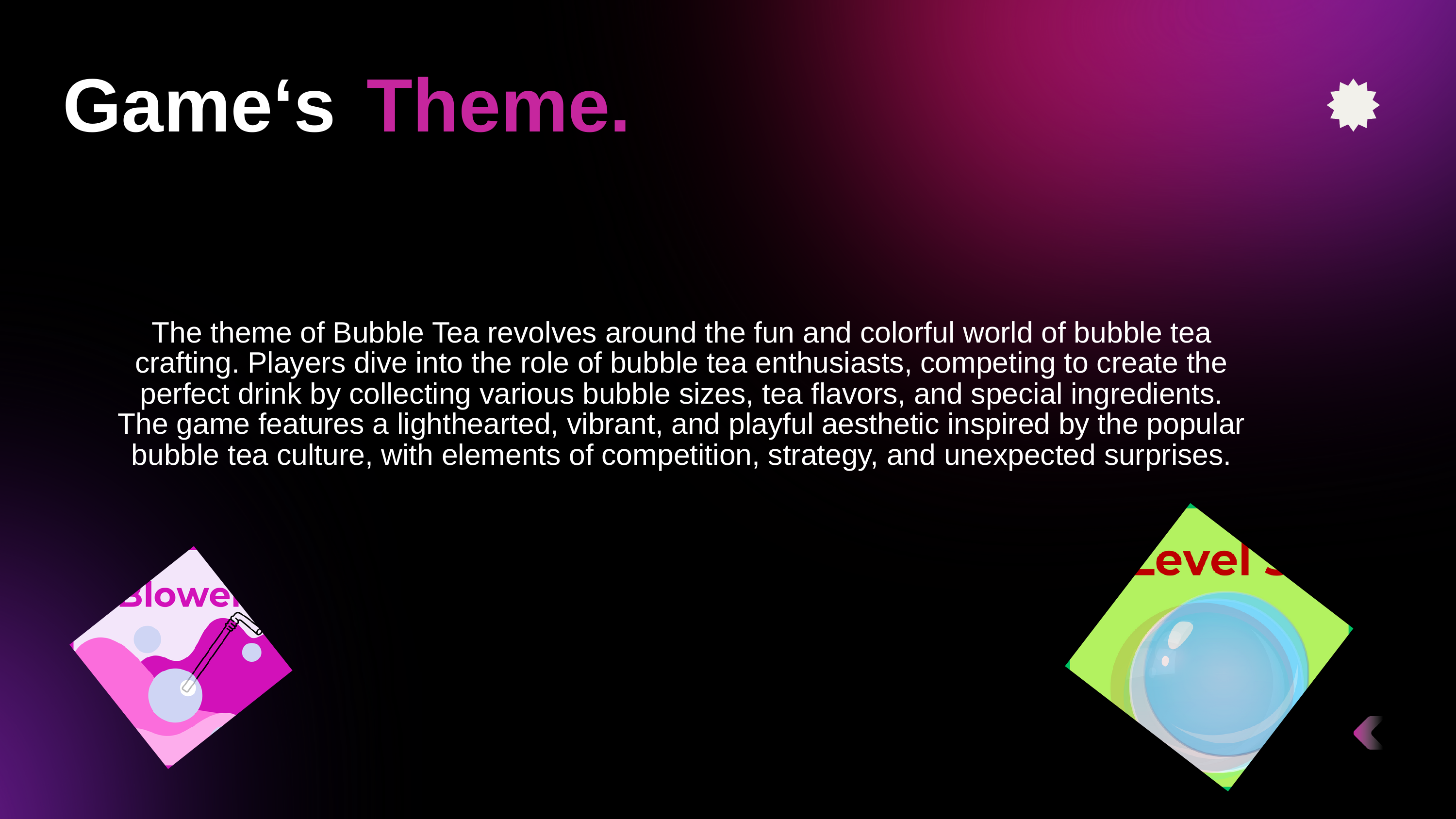

Game‘s
Theme.

The theme of Bubble Tea revolves around the fun and colorful world of bubble tea crafting. Players dive into the role of bubble tea enthusiasts, competing to create the perfect drink by collecting various bubble sizes, tea flavors, and special ingredients. The game features a lighthearted, vibrant, and playful aesthetic inspired by the popular bubble tea culture, with elements of competition, strategy, and unexpected surprises.